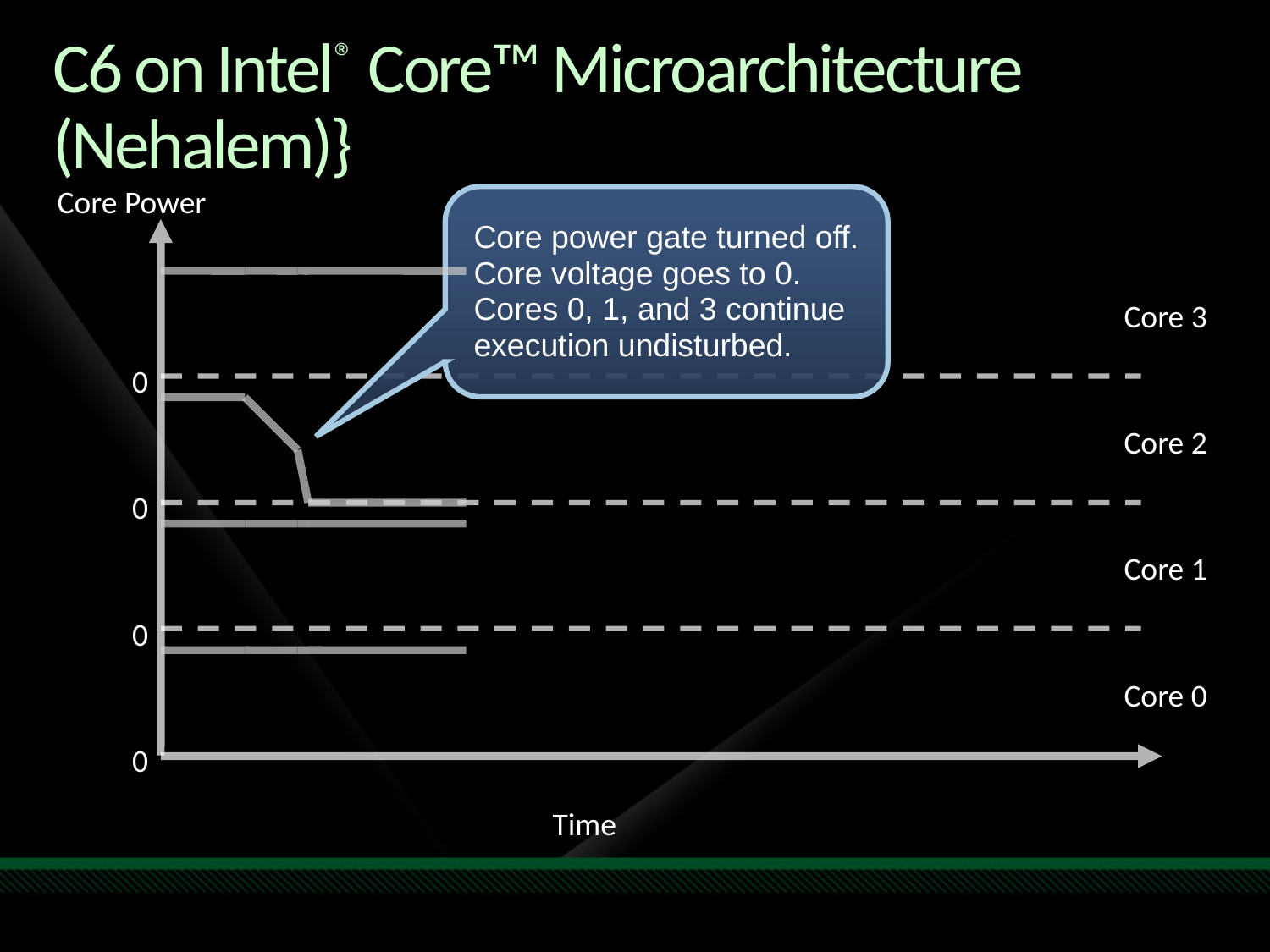

# C6 on Intel® Core™ Microarchitecture (Nehalem)}
Core Power

Core 3
0
Core 2
0
Core 1
0
Core 0
0

Time

Core power gate turned off. Core voltage goes to 0. Cores 0, 1, and 3 continue execution undisturbed.